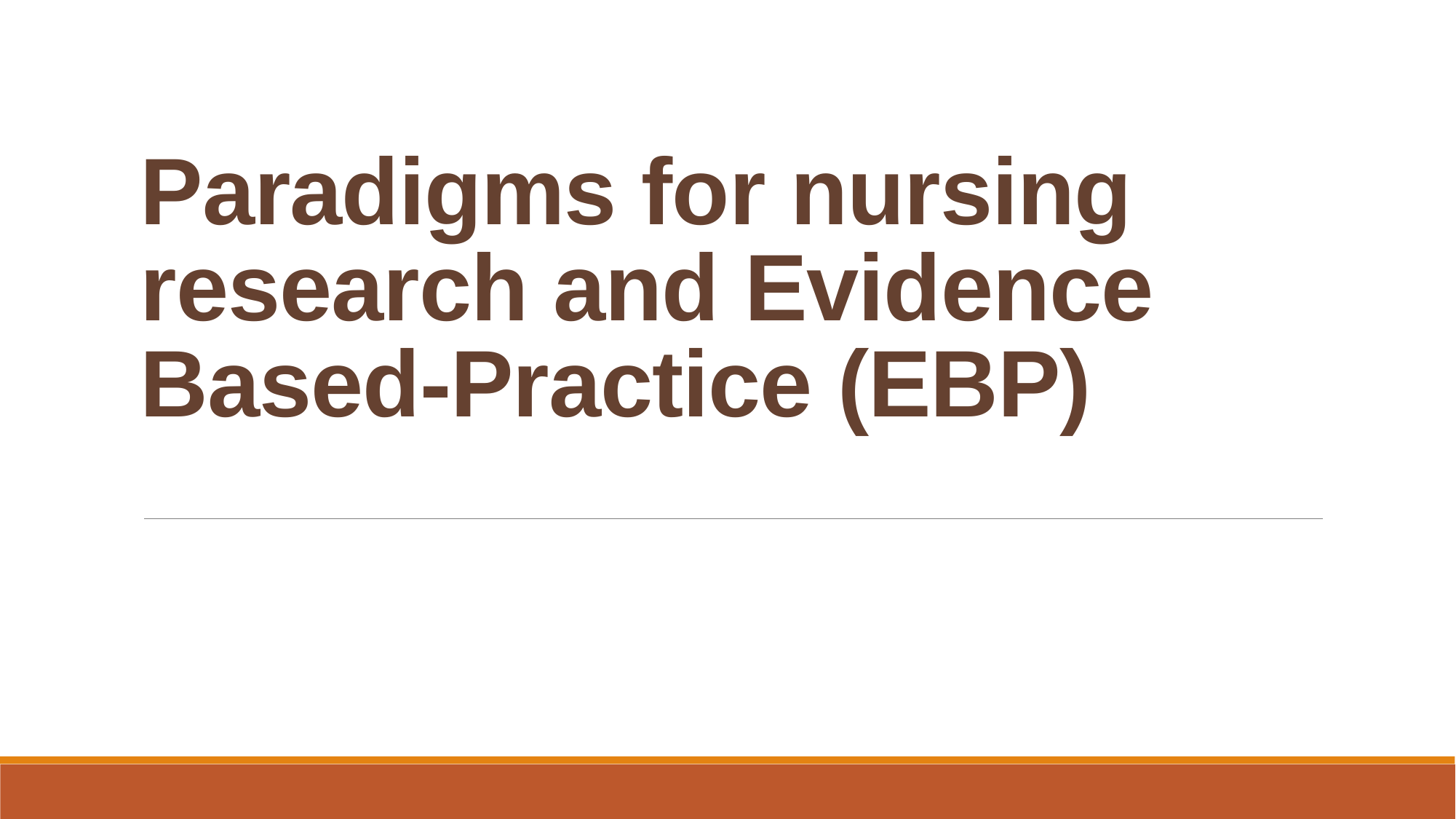

# Paradigms for nursing research and Evidence Based-Practice (EBP)